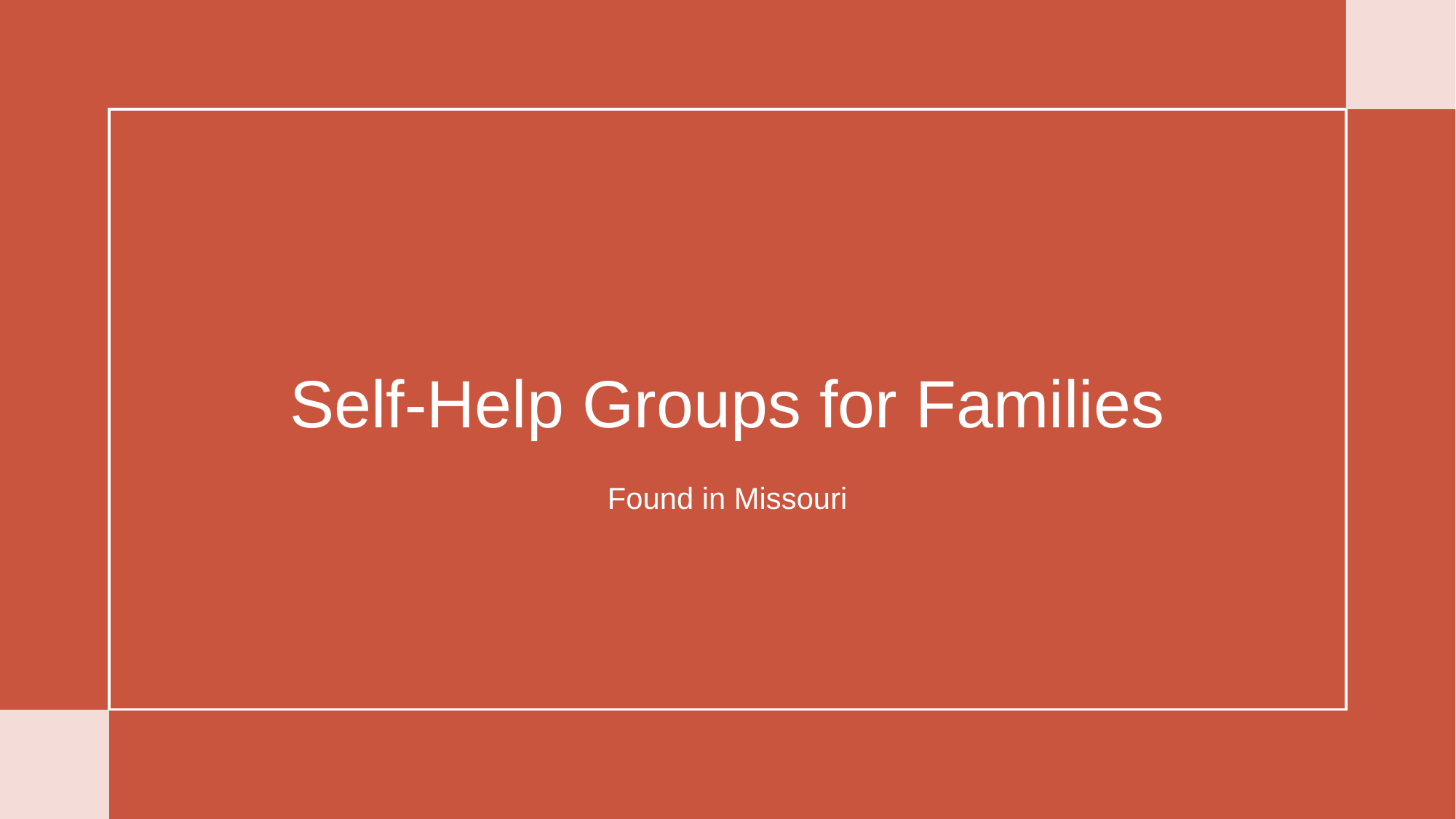

# Self-Help Groups for Families
Found in Missouri